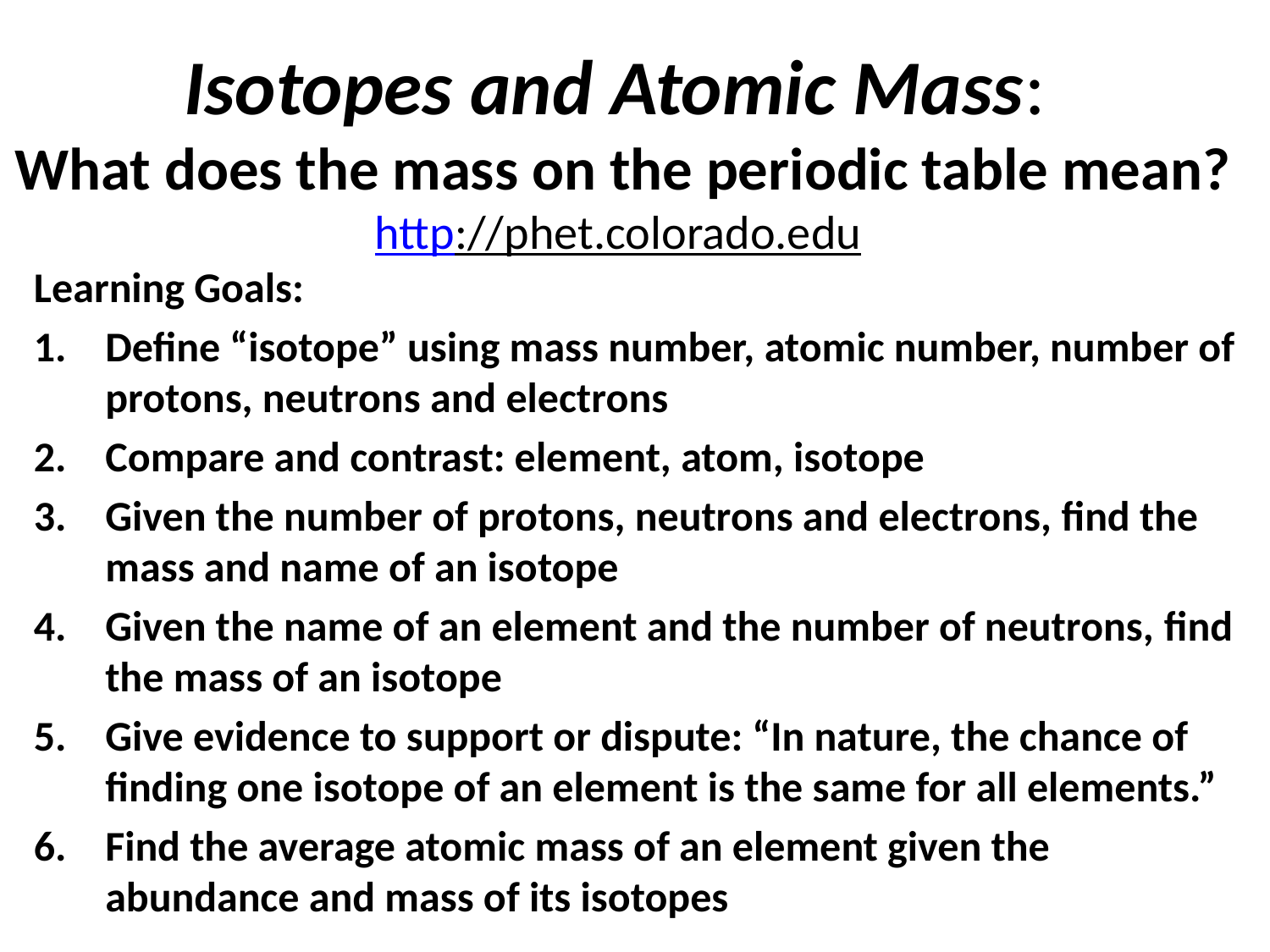

# Isotopes and Atomic Mass: What does the mass on the periodic table mean? http://phet.colorado.edu
Learning Goals:
Define “isotope” using mass number, atomic number, number of protons, neutrons and electrons
Compare and contrast: element, atom, isotope
Given the number of protons, neutrons and electrons, find the mass and name of an isotope
Given the name of an element and the number of neutrons, find the mass of an isotope
Give evidence to support or dispute: “In nature, the chance of finding one isotope of an element is the same for all elements.”
Find the average atomic mass of an element given the abundance and mass of its isotopes